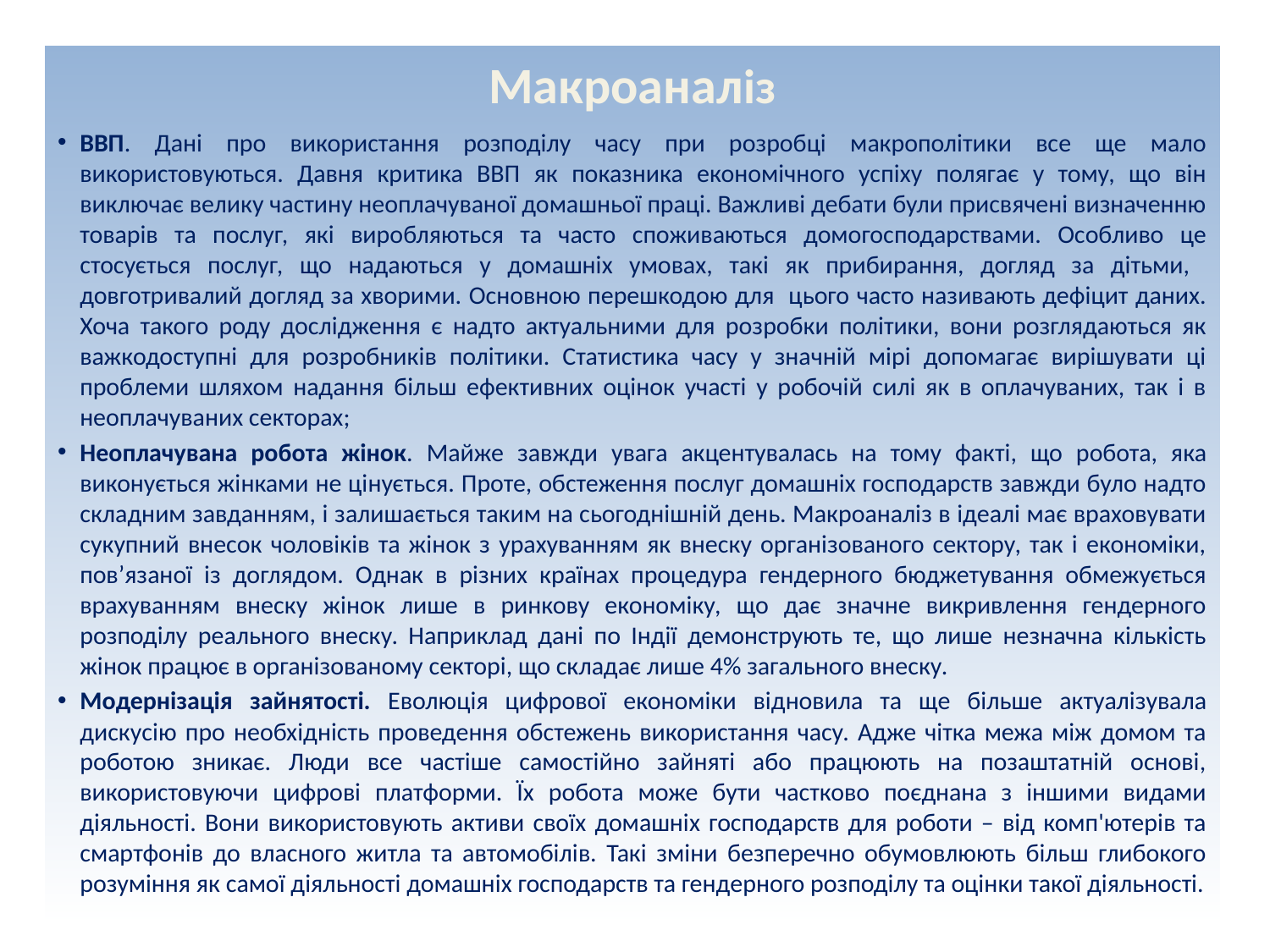

Макроаналіз
ВВП. Дані про використання розподілу часу при розробці макрополітики все ще мало використовуються. Давня критика ВВП як показника економічного успіху полягає у тому, що він виключає велику частину неоплачуваної домашньої праці. Важливі дебати були присвячені визначенню товарів та послуг, які виробляються та часто споживаються домогосподарствами. Особливо це стосується послуг, що надаються у домашніх умовах, такі як прибирання, догляд за дітьми,  довготривалий догляд за хворими. Основною перешкодою для  цього часто називають дефіцит даних. Хоча такого роду дослідження є надто актуальними для розробки політики, вони розглядаються як важкодоступні для розробників політики. Статистика часу у значній мірі допомагає вирішувати ці проблеми шляхом надання більш ефективних оцінок участі у робочій силі як в оплачуваних, так і в неоплачуваних секторах;
Неоплачувана робота жінок. Майже завжди увага акцентувалась на тому факті, що робота, яка виконується жінками не цінується. Проте, обстеження послуг домашніх господарств завжди було надто складним завданням, і залишається таким на сьогоднішній день. Макроаналіз в ідеалі має враховувати сукупний внесок чоловіків та жінок з урахуванням як внеску організованого сектору, так і економіки, пов’язаної із доглядом. Однак в різних країнах процедура гендерного бюджетування обмежується врахуванням внеску жінок лише в ринкову економіку, що дає значне викривлення гендерного розподілу реального внеску. Наприклад дані по Індії демонструють те, що лише незначна кількість жінок працює в організованому секторі, що складає лише 4% загального внеску.
Модернізація зайнятості. Еволюція цифрової економіки відновила та ще більше актуалізувала дискусію про необхідність проведення обстежень використання часу. Адже чітка межа між домом та роботою зникає. Люди все частіше самостійно зайняті або працюють на позаштатній основі, використовуючи цифрові платформи. Їх робота може бути частково поєднана з іншими видами діяльності. Вони використовують активи своїх домашніх господарств для роботи – від комп'ютерів та смартфонів до власного житла та автомобілів. Такі зміни безперечно обумовлюють більш глибокого розуміння як самої діяльності домашніх господарств та гендерного розподілу та оцінки такої діяльності.